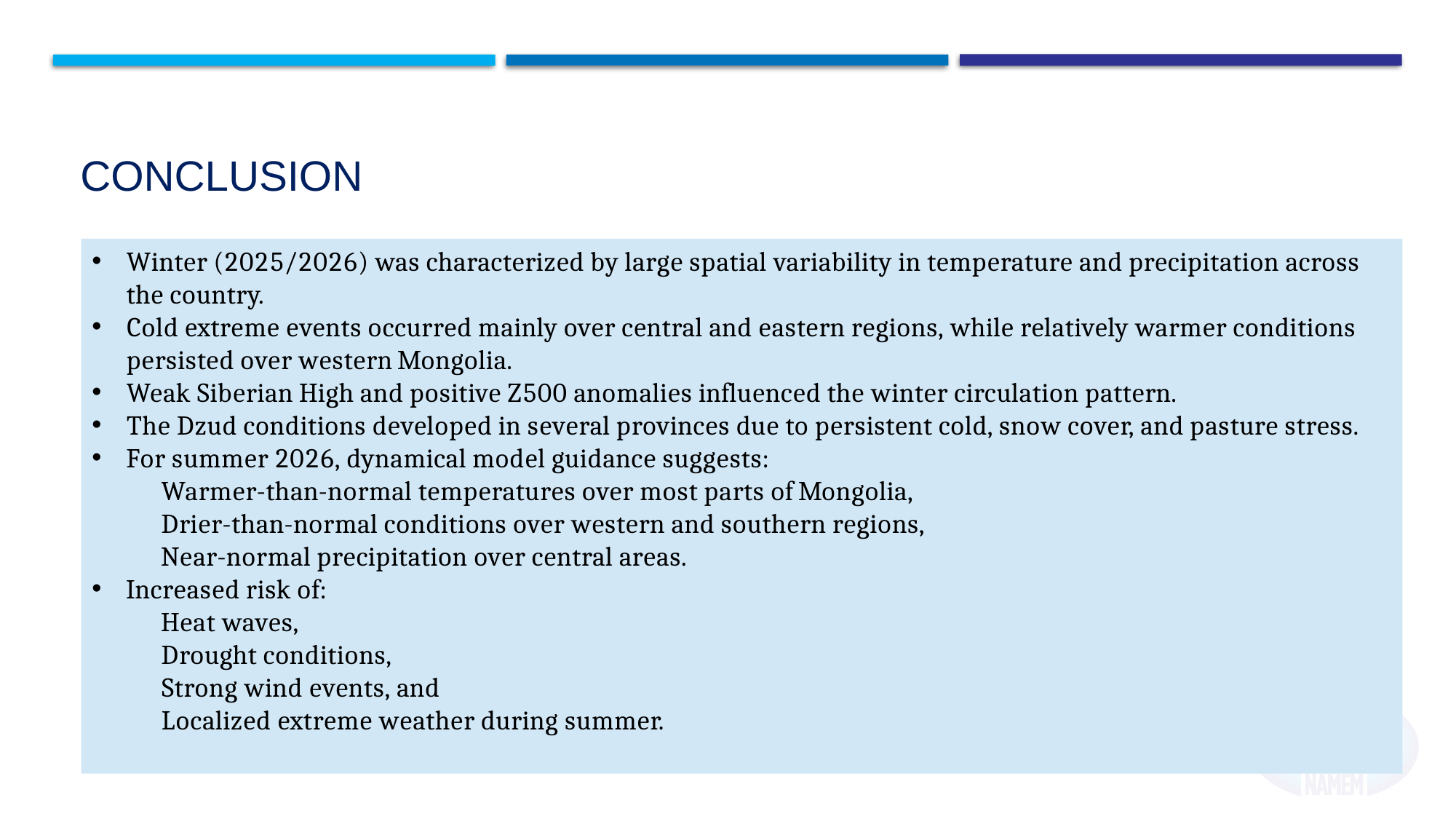

# Conclusion
Winter (2025/2026) was characterized by large spatial variability in temperature and precipitation across the country.
Cold extreme events occurred mainly over central and eastern regions, while relatively warmer conditions persisted over western Mongolia.
Weak Siberian High and positive Z500 anomalies influenced the winter circulation pattern.
The Dzud conditions developed in several provinces due to persistent cold, snow cover, and pasture stress.
For summer 2026, dynamical model guidance suggests:
Warmer-than-normal temperatures over most parts of Mongolia,
Drier-than-normal conditions over western and southern regions,
Near-normal precipitation over central areas.
Increased risk of:
Heat waves,
Drought conditions,
Strong wind events, and
Localized extreme weather during summer.